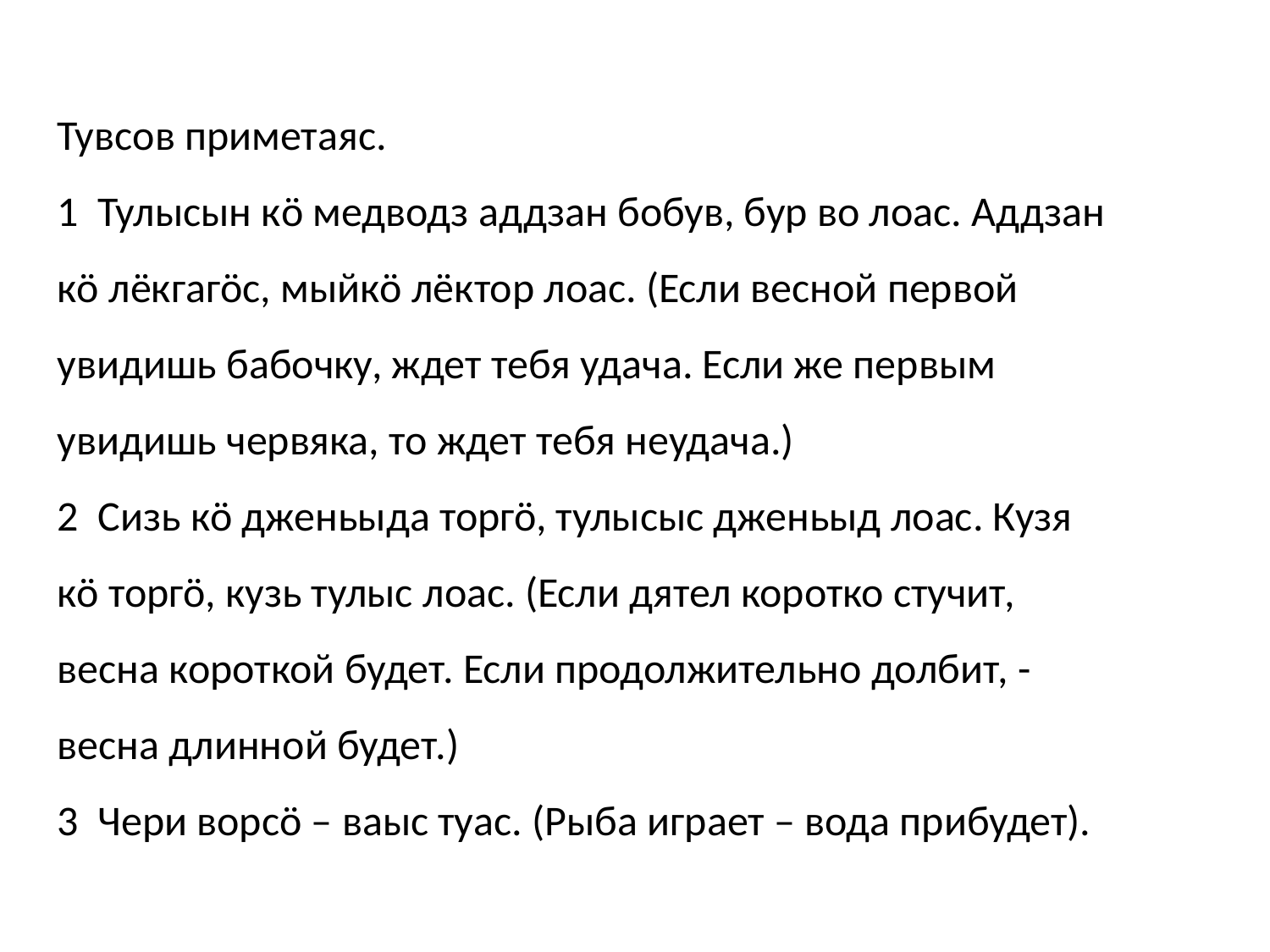

Тувсов приметаяс.
1  Тулысын кö медводз аддзан бобув, бур во лоас. Аддзан кö лёкгагöс, мыйкö лёктор лоас. (Если весной первой увидишь бабочку, ждет тебя удача. Если же первым увидишь червяка, то ждет тебя неудача.)
2  Сизь кö дженьыда торгö, тулысыс дженьыд лоас. Кузя кö торгö, кузь тулыс лоас. (Если дятел коротко стучит, весна короткой будет. Если продолжительно долбит, - весна длинной будет.)
3  Чери ворсö – ваыс туас. (Рыба играет – вода прибудет).